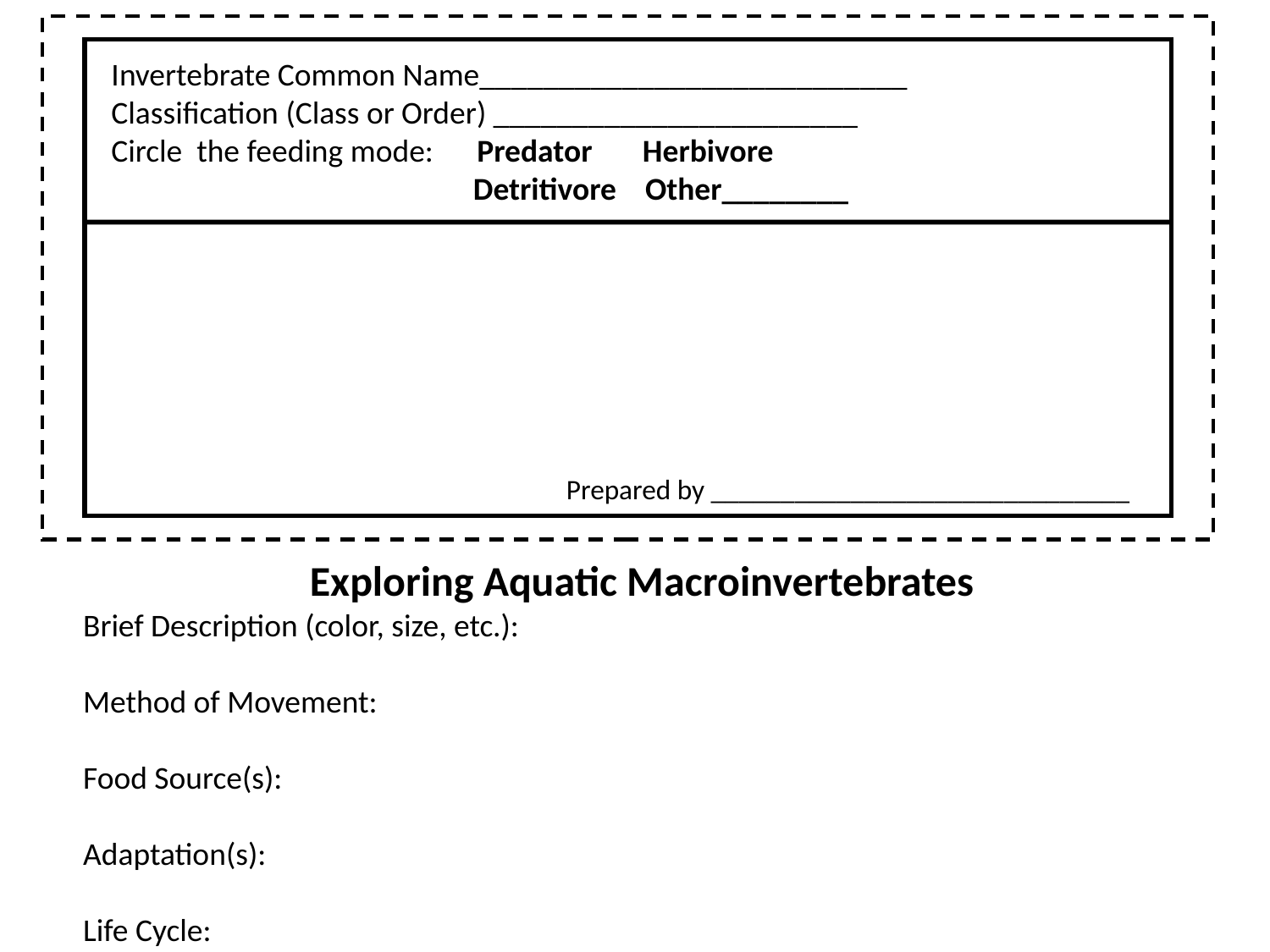

Invertebrate Common Name___________________________
Classification (Class or Order) _______________________
Circle  the feeding mode:      Predator       Herbivore
		               Detritivore    Other________

Prepared by ______________________________

Exploring Aquatic Macroinvertebrates
Brief Description (color, size, etc.):

Method of Movement:

Food Source(s):

Adaptation(s):

Life Cycle: